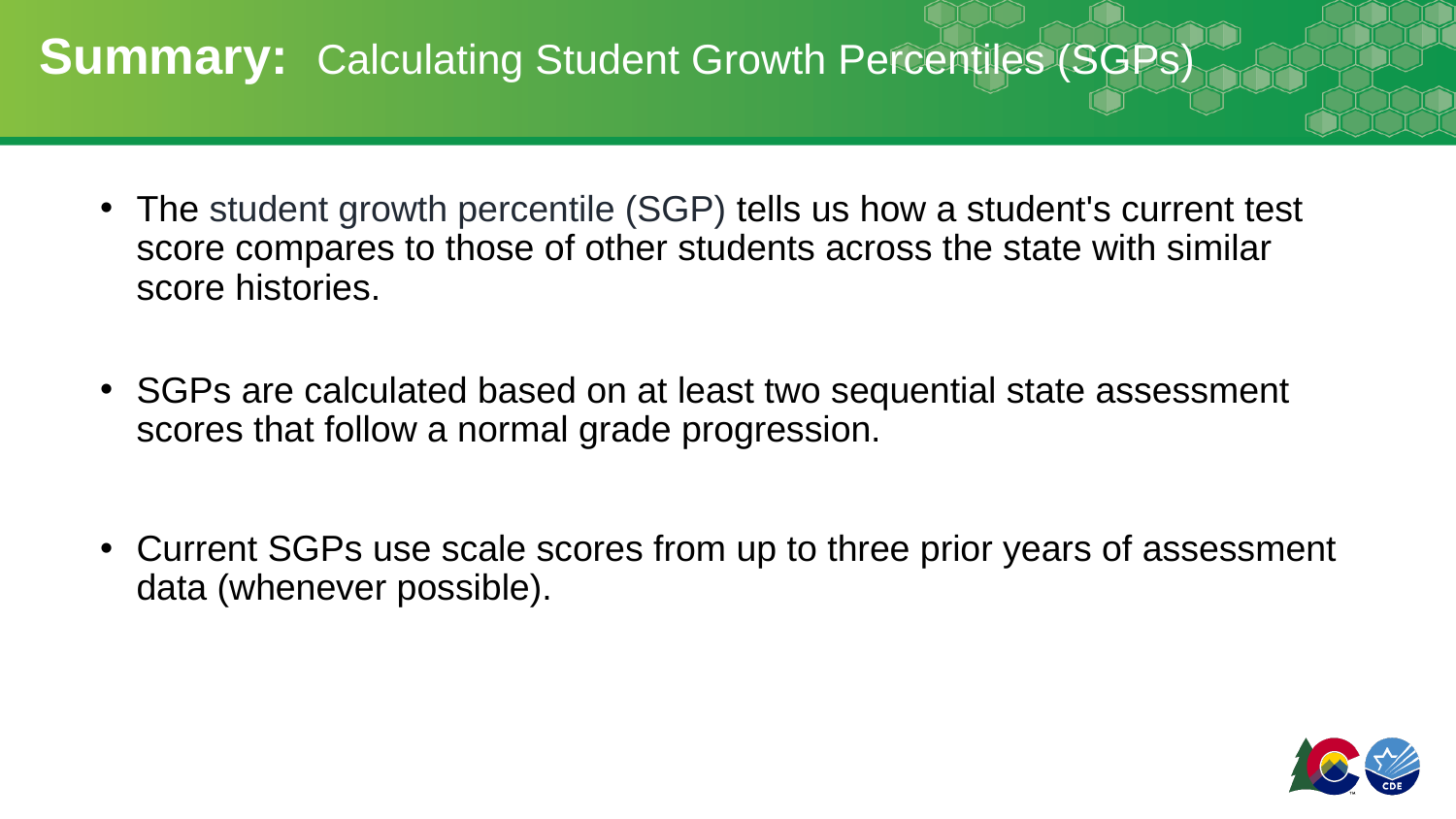

# Summary:  Calculating Student Growth Percentiles (SGPs)
The student growth percentile (SGP) tells us how a student's current test score compares to those of other students across the state with similar score histories.
SGPs are calculated based on at least two sequential state assessment scores that follow a normal grade progression.

Current SGPs use scale scores from up to three prior years of assessment data (whenever possible).